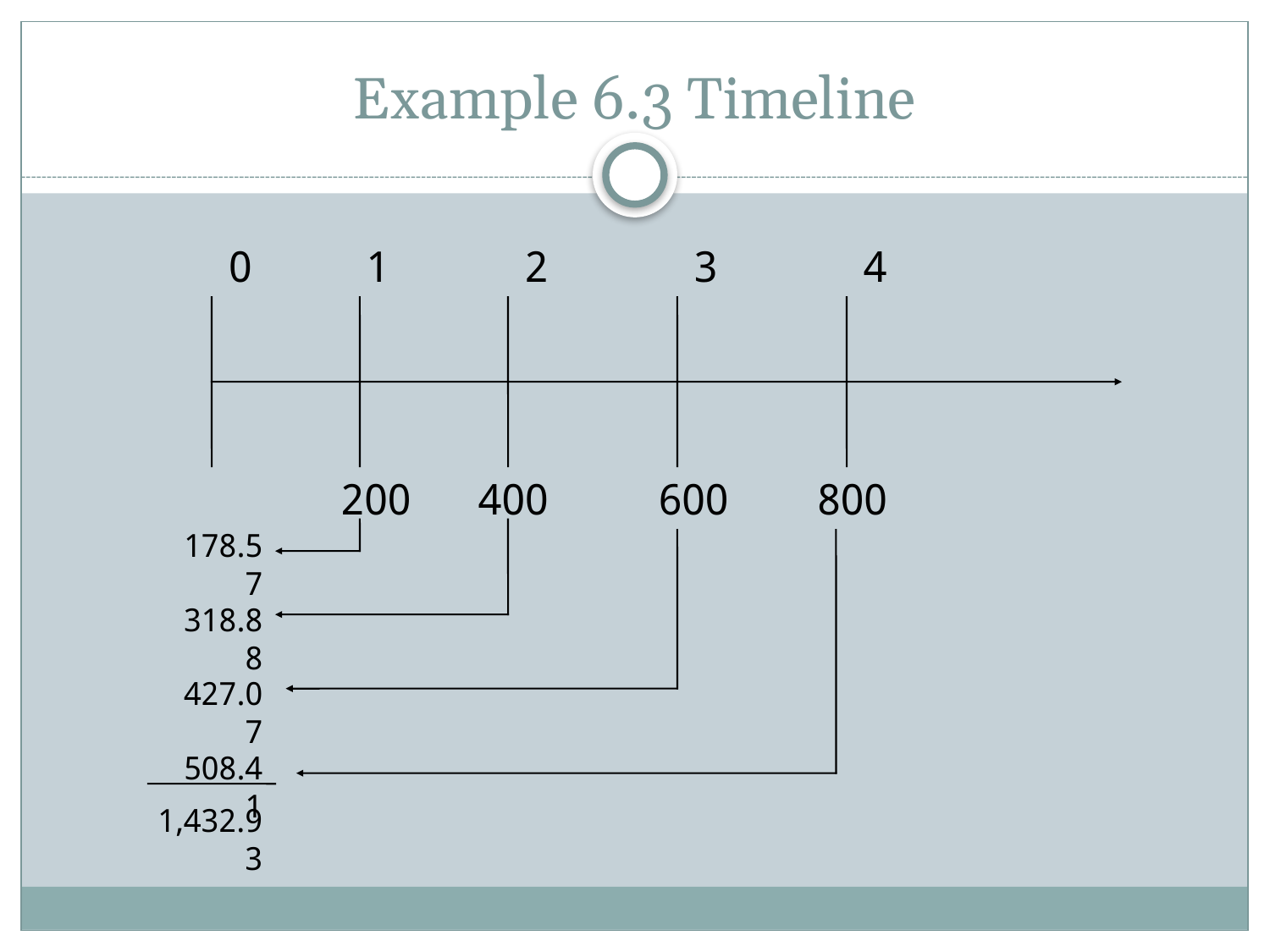

# Example 6.3 Timeline
0
1
2
3
4

200
400
600
800
178.57

318.88

427.07

508.41

1,432.93